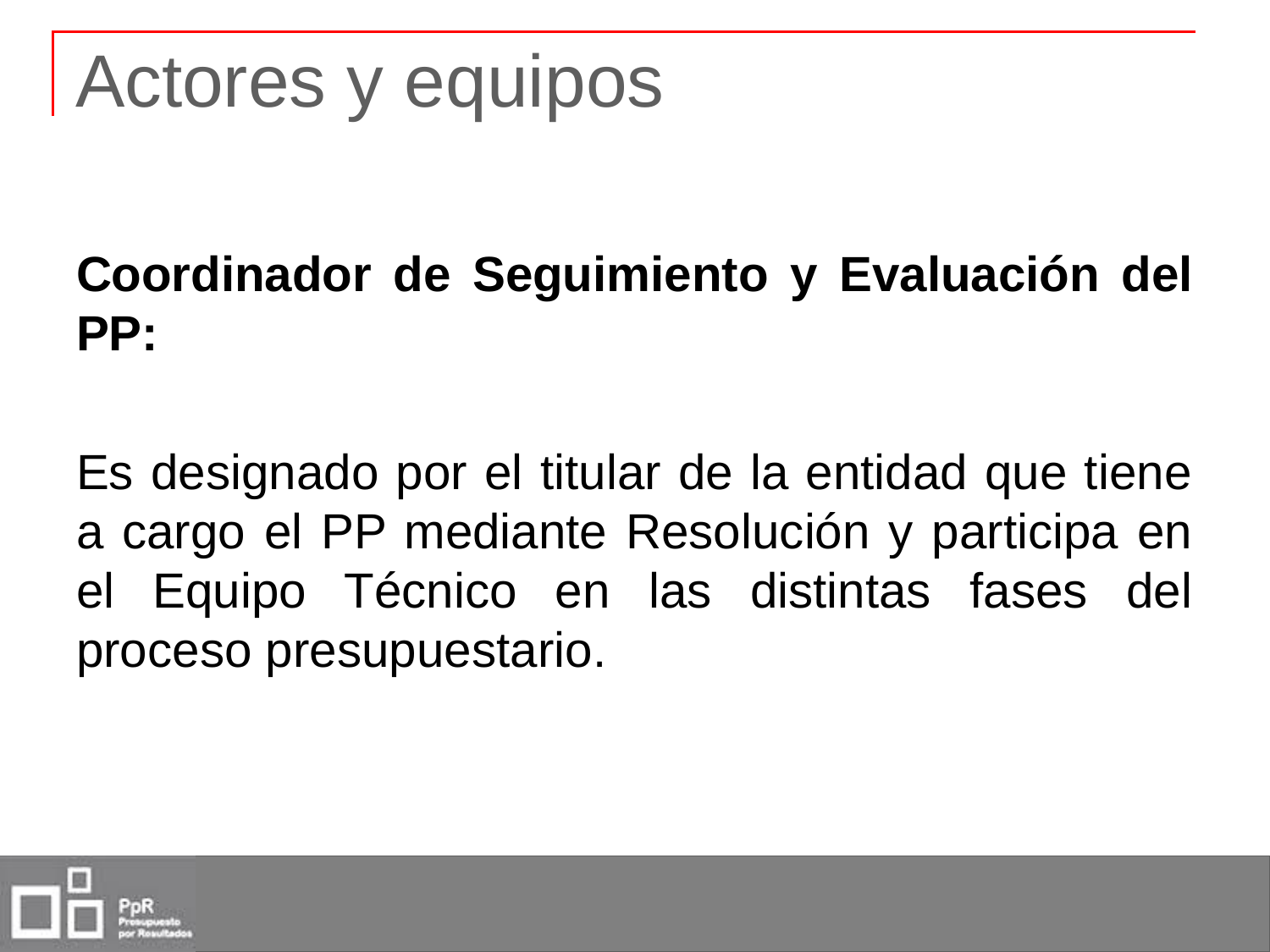

# Actores y equipos
Coordinador de Seguimiento y Evaluación del PP:

Es designado por el titular de la entidad que tiene a cargo el PP mediante Resolución y participa en el Equipo Técnico en las distintas fases del proceso presupuestario.